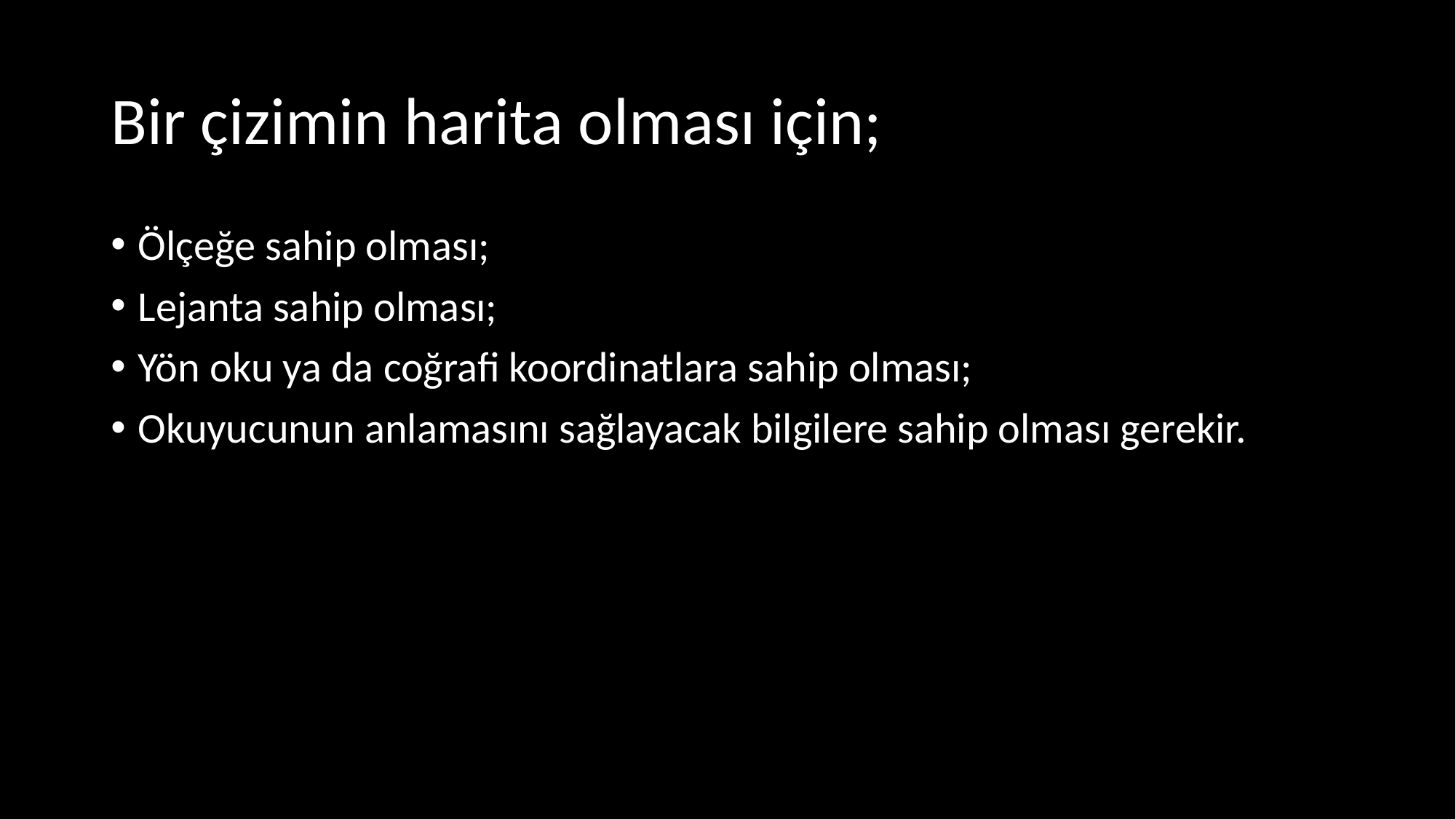

# Bir çizimin harita olması için;
Ölçeğe sahip olması;
Lejanta sahip olması;
Yön oku ya da coğrafi koordinatlara sahip olması;
Okuyucunun anlamasını sağlayacak bilgilere sahip olması gerekir.